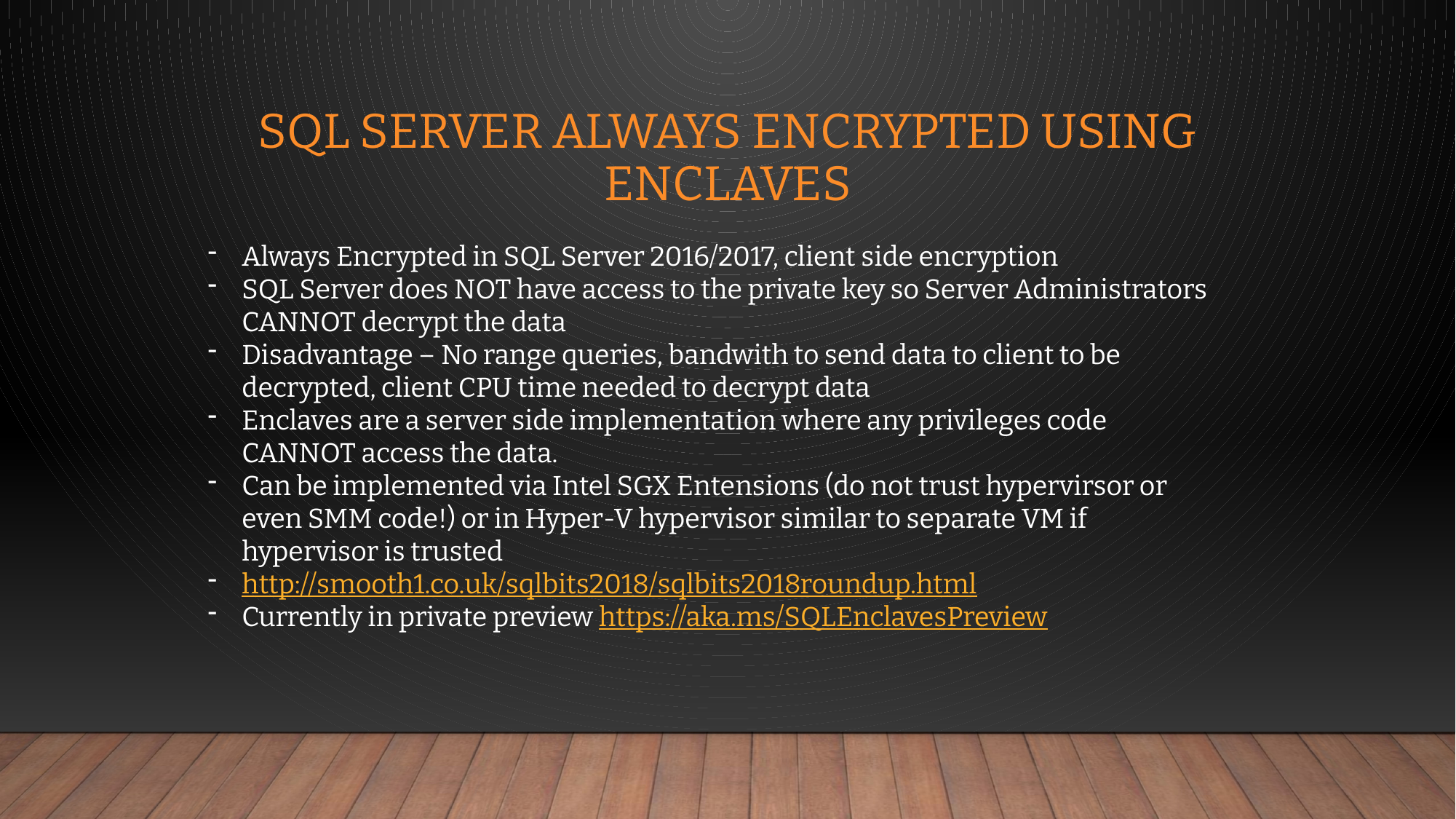

# SQL SERVER ALWAYS ENCRYPTED USING ENCLAVES
Always Encrypted in SQL Server 2016/2017, client side encryption
SQL Server does NOT have access to the private key so Server Administrators CANNOT decrypt the data
Disadvantage – No range queries, bandwith to send data to client to be decrypted, client CPU time needed to decrypt data
Enclaves are a server side implementation where any privileges code CANNOT access the data.
Can be implemented via Intel SGX Entensions (do not trust hypervirsor or even SMM code!) or in Hyper-V hypervisor similar to separate VM if hypervisor is trusted
http://smooth1.co.uk/sqlbits2018/sqlbits2018roundup.html
Currently in private preview https://aka.ms/SQLEnclavesPreview